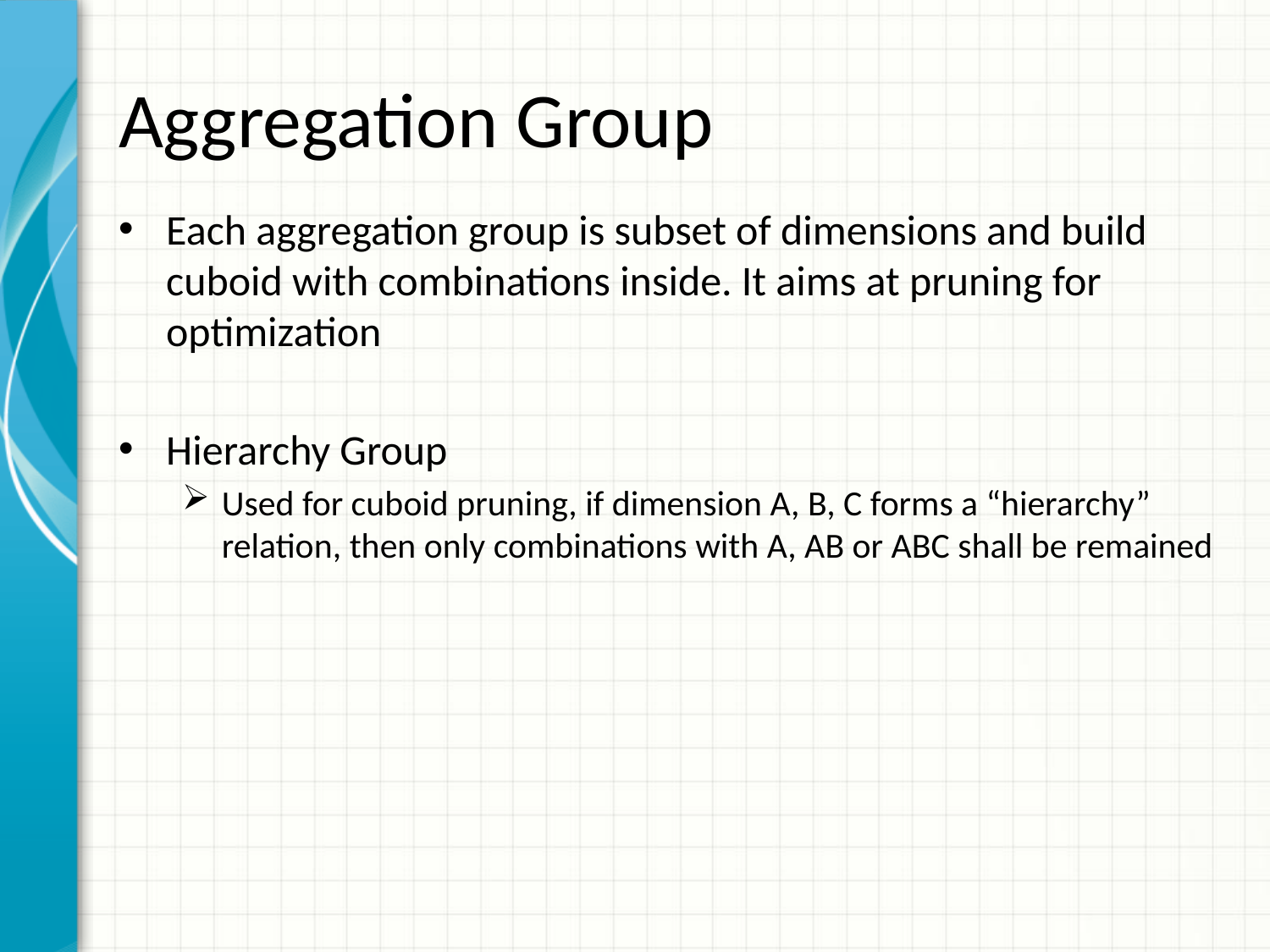

# Aggregation Group
Each aggregation group is subset of dimensions and build cuboid with combinations inside. It aims at pruning for optimization

Hierarchy Group
Used for cuboid pruning, if dimension A, B, C forms a “hierarchy” relation, then only combinations with A, AB or ABC shall be remained